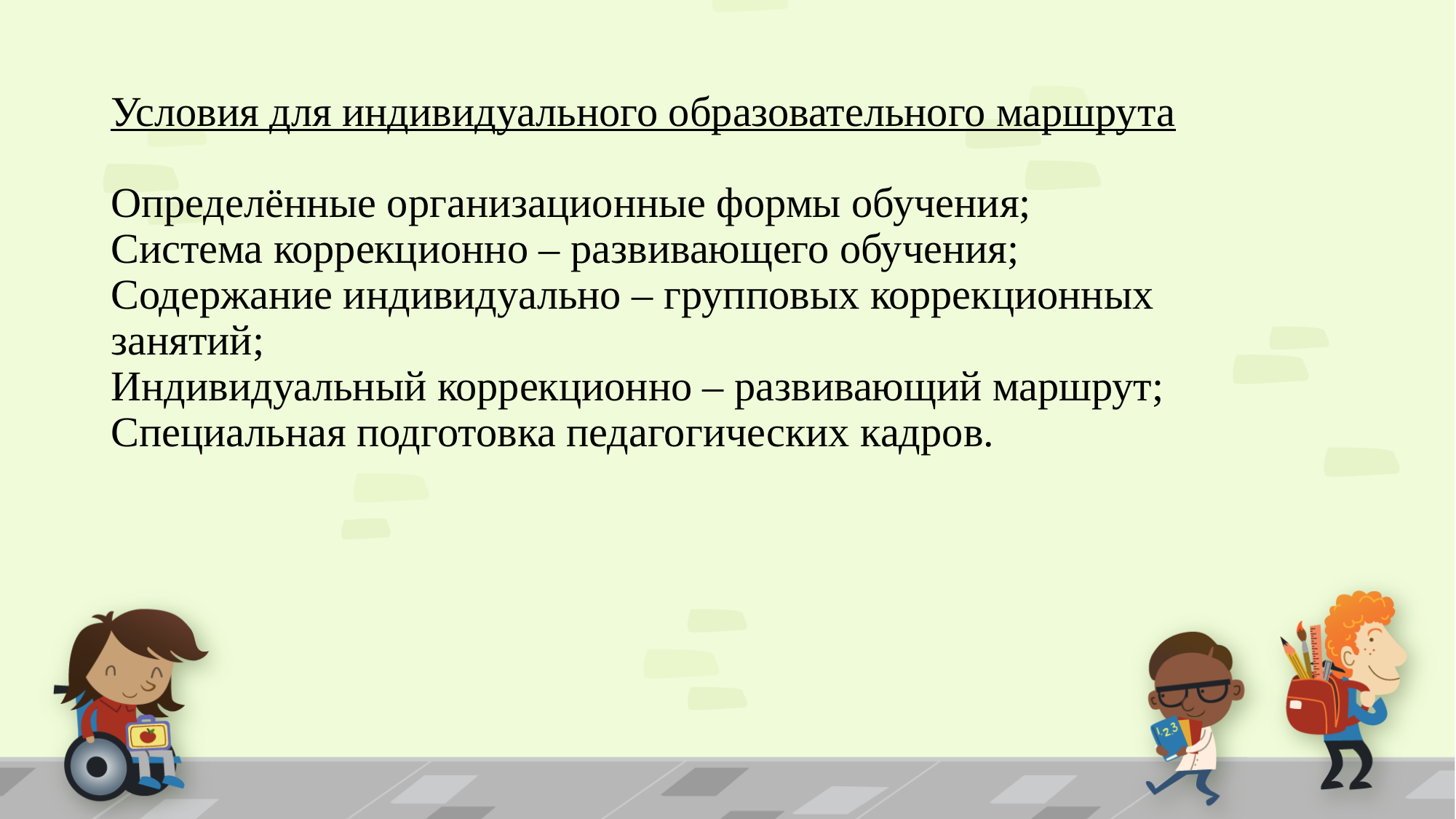

# Условия для индивидуального образовательного маршрута Определённые организационные формы обучения; Система коррекционно – развивающего обучения; Содержание индивидуально – групповых коррекционных занятий; Индивидуальный коррекционно – развивающий маршрут; Специальная подготовка педагогических кадров.